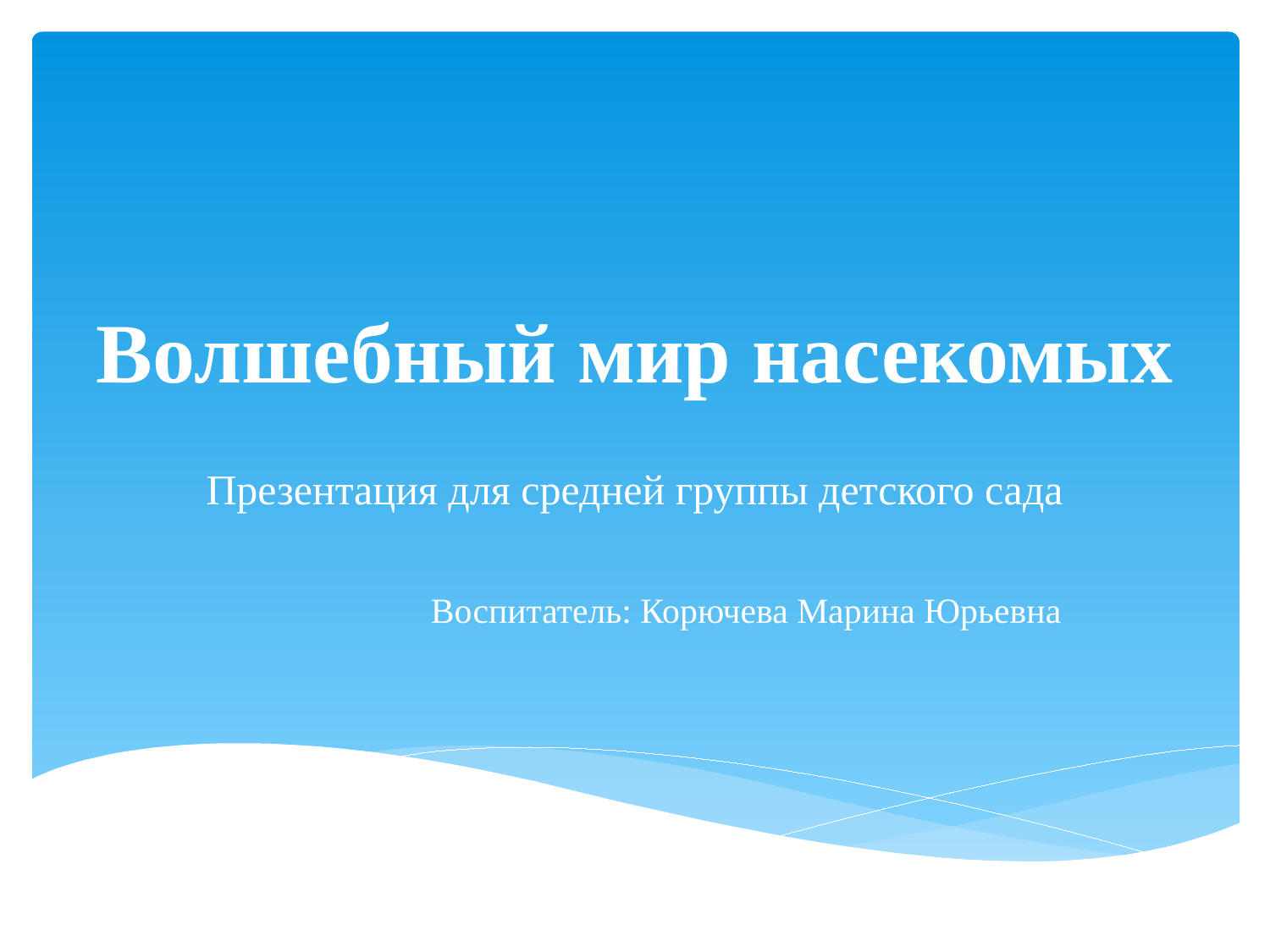

# Волшебный мир насекомых
Презентация для средней группы детского сада

                     Воспитатель: Корючева Марина Юрьевна